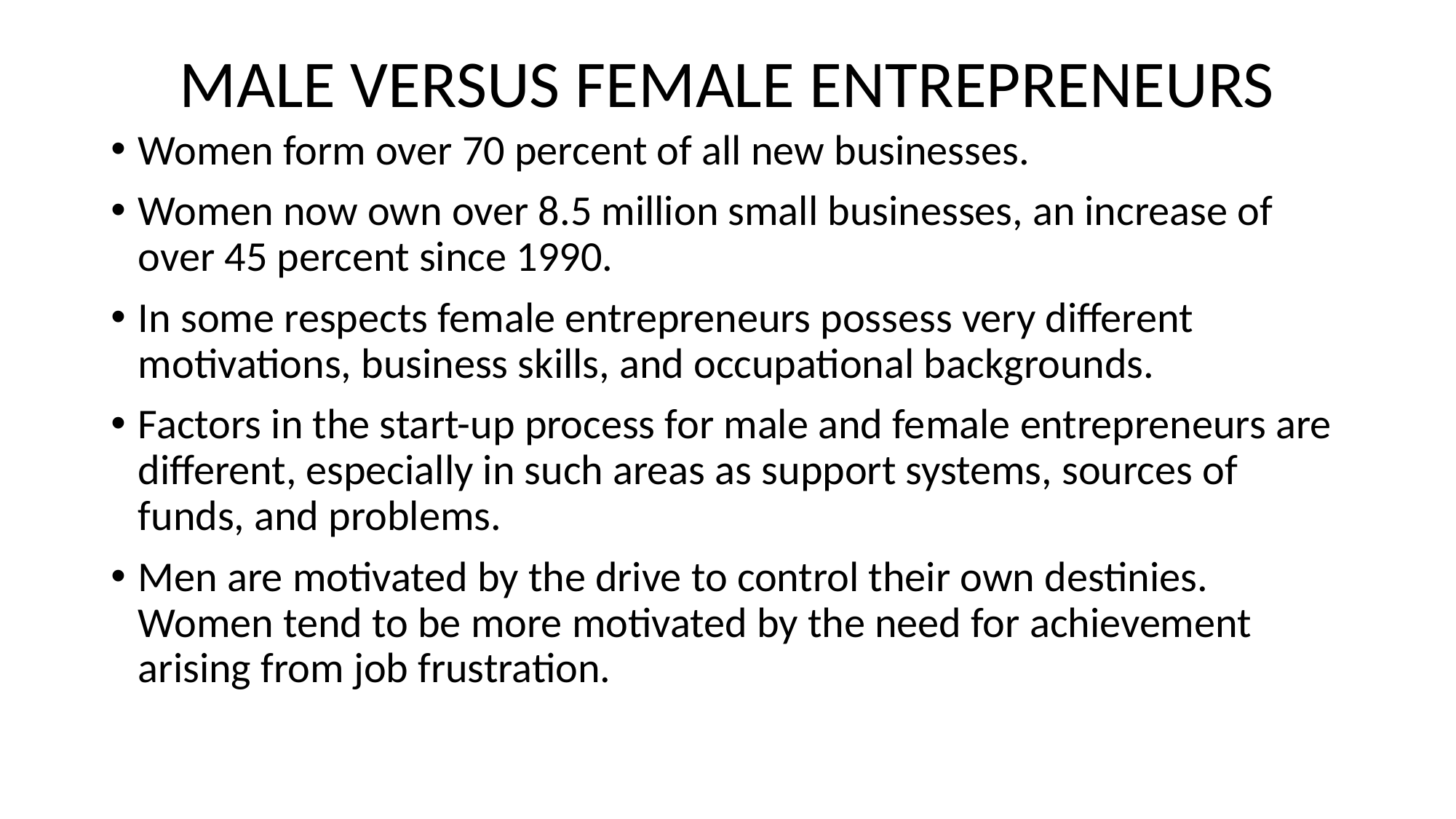

# MALE VERSUS FEMALE ENTREPRENEURS
Women form over 70 percent of all new businesses.
Women now own over 8.5 million small businesses, an increase of over 45 percent since 1990.
In some respects female entrepreneurs possess very different motivations, business skills, and occupational backgrounds.
Factors in the start-up process for male and female entrepreneurs are different, especially in such areas as support systems, sources of funds, and problems.
Men are motivated by the drive to control their own destinies. Women tend to be more motivated by the need for achievement arising from job frustration.